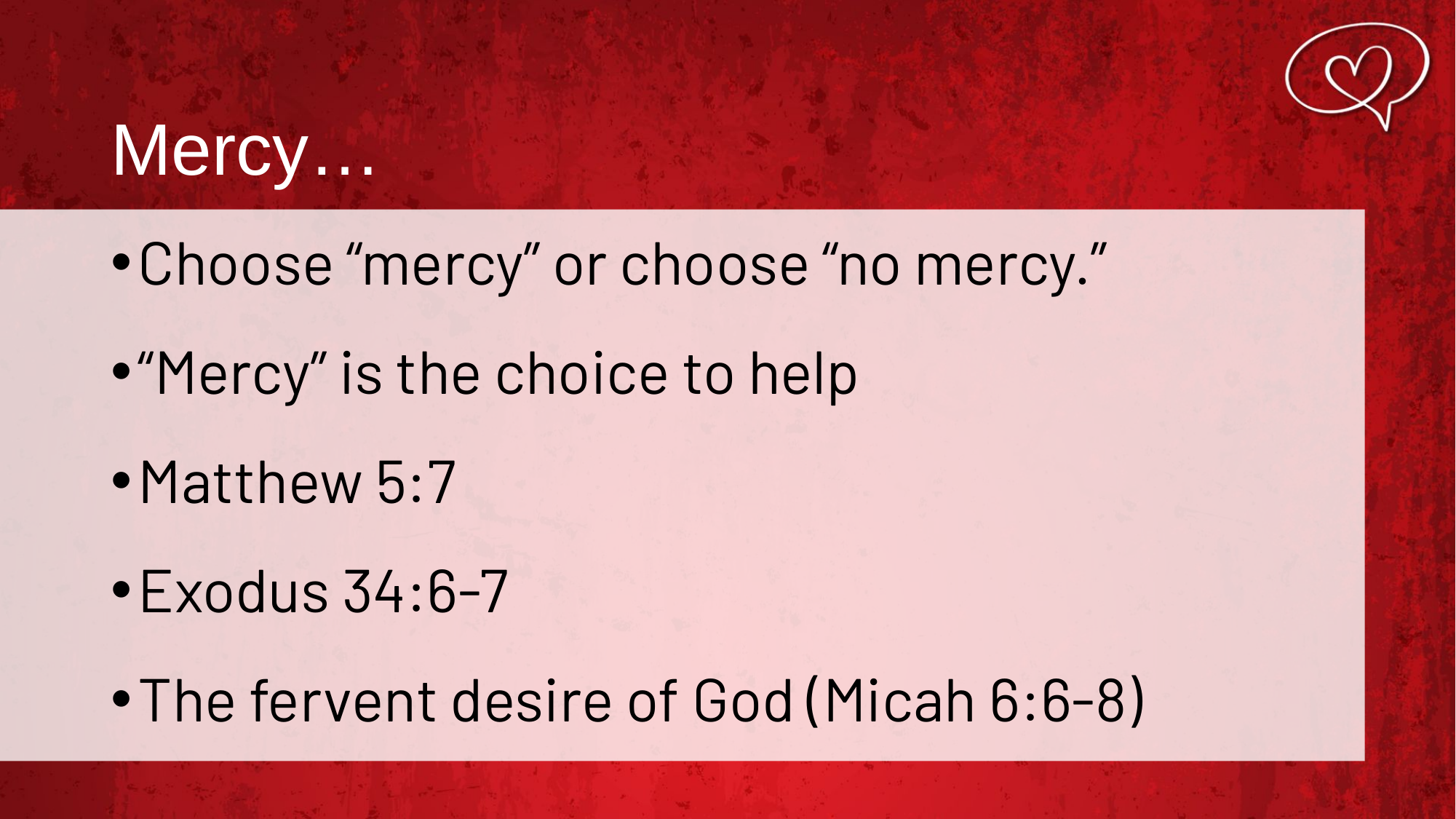

# Mercy…
Choose “mercy” or choose “no mercy.”
“Mercy” is the choice to help
Matthew 5:7
Exodus 34:6-7
The fervent desire of God (Micah 6:6-8)